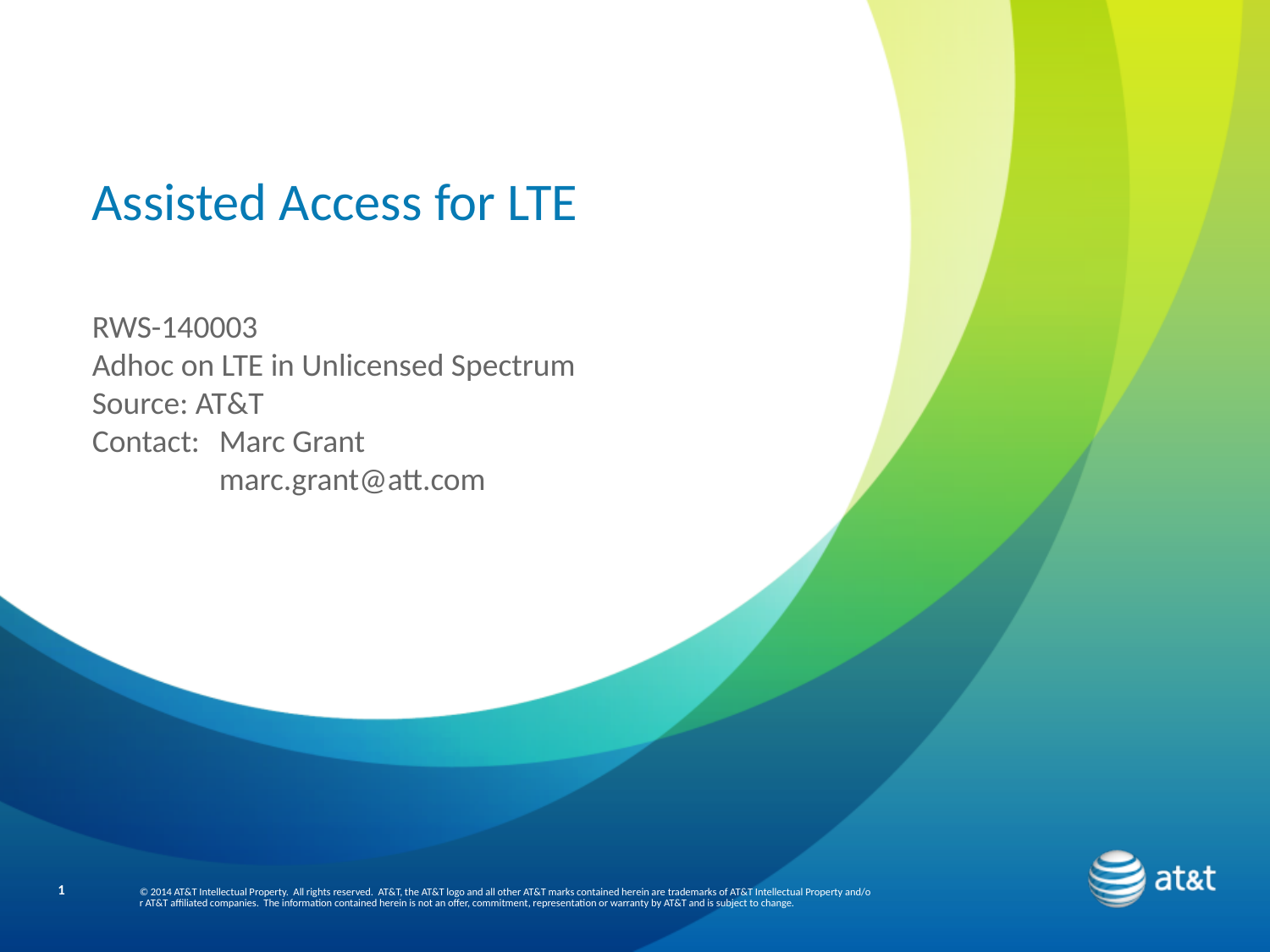

Assisted Access for LTE
RWS-140003
Adhoc on LTE in Unlicensed Spectrum
Source: AT&T
Contact: 	Marc Grant
	marc.grant@att.com
1
© 2014 AT&T Intellectual Property.  All rights reserved.  AT&T, the AT&T logo and all other AT&T marks contained herein are trademarks of AT&T Intellectual Property and/or AT&T affiliated companies.  The information contained herein is not an offer, commitment, representation or warranty by AT&T and is subject to change.